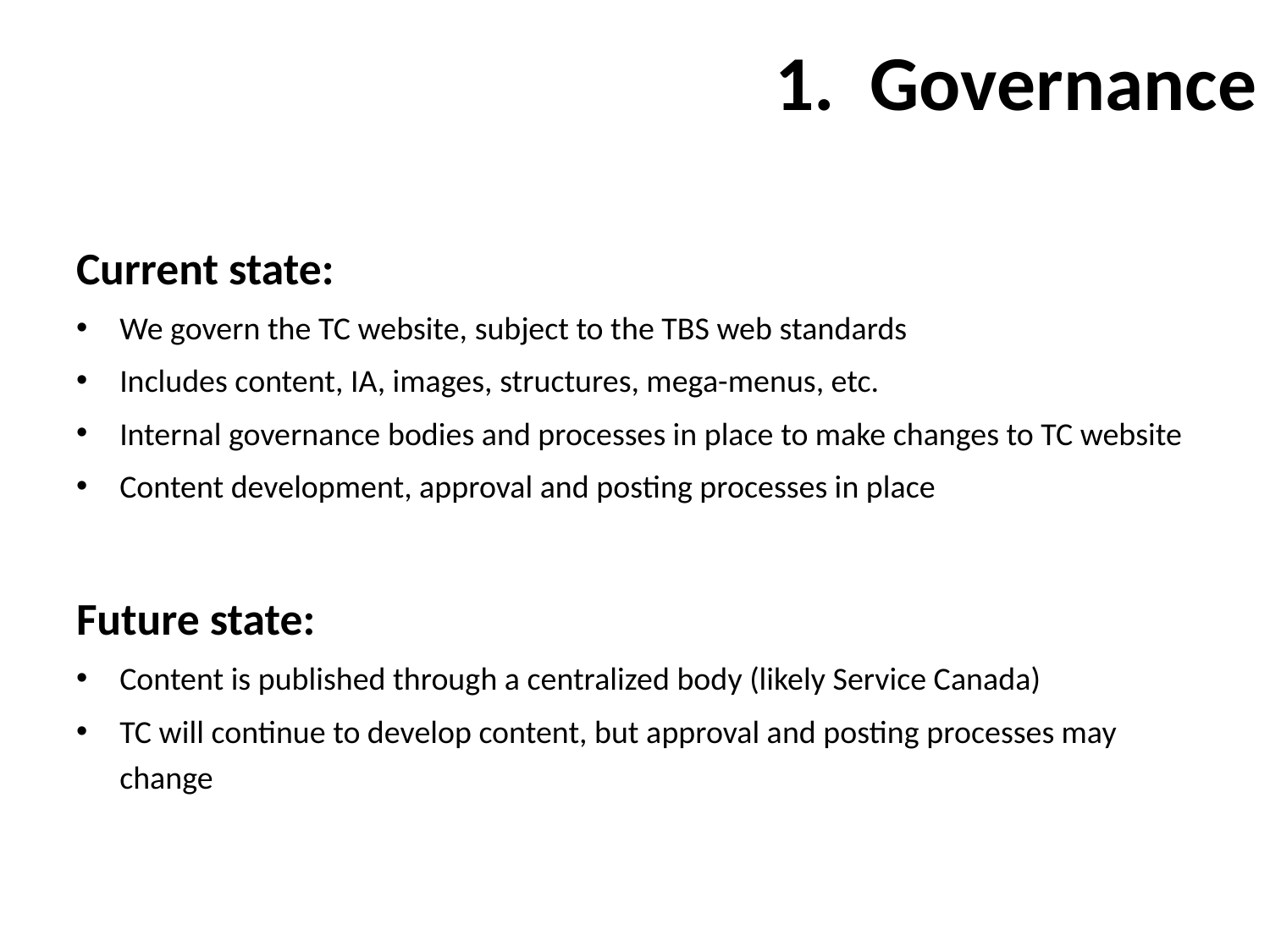

# 1.  Governance
Current state:
We govern the TC website, subject to the TBS web standards
Includes content, IA, images, structures, mega-menus, etc.
Internal governance bodies and processes in place to make changes to TC website
Content development, approval and posting processes in place

Future state:
Content is published through a centralized body (likely Service Canada)
TC will continue to develop content, but approval and posting processes may change